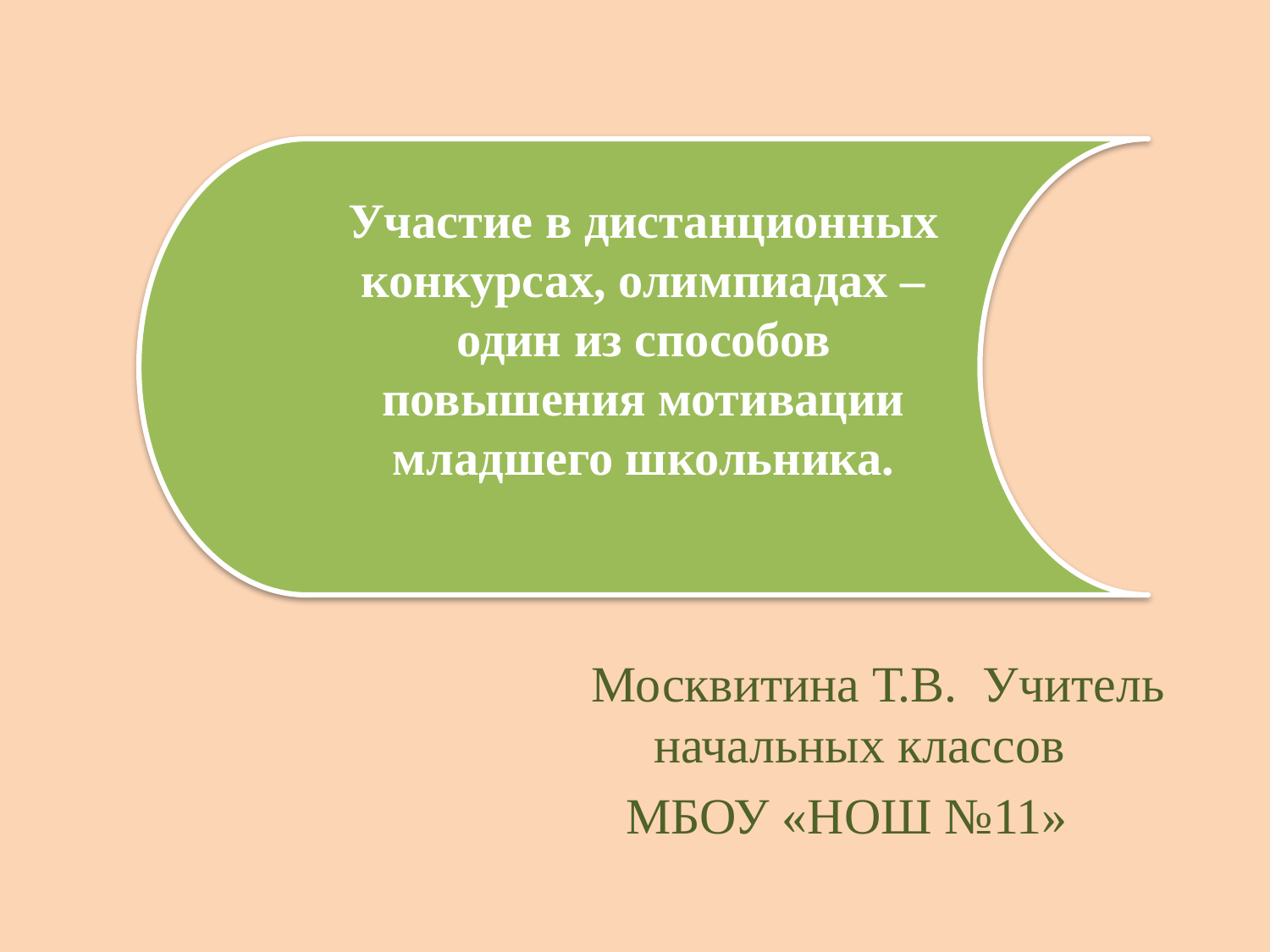

Участие в дистанционных конкурсах, олимпиадах – один из способов повышения мотивации младшего школьника.
#
 Москвитина Т.В.  Учитель начальных классов
МБОУ «НОШ №11»